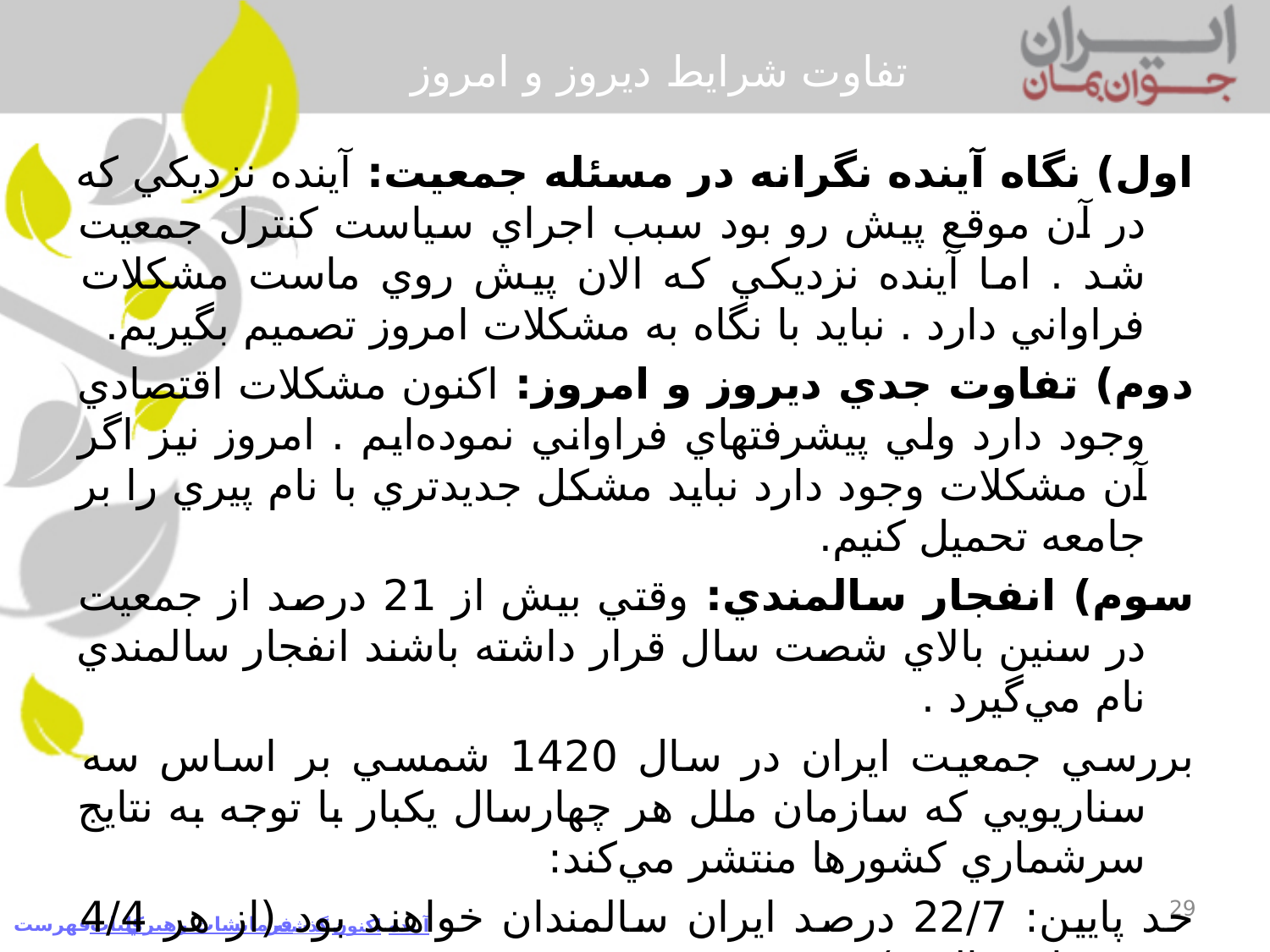

# تفاوت شرايط ديروز و امروز
اول) نگاه آينده نگرانه در مسئله جمعيت: آينده نزديكي كه در آن موقع پيش رو بود سبب اجراي سياست كنترل جمعيت شد . اما آينده نزديكي كه الان پيش روي ماست مشكلات فراواني دارد . نبايد با نگاه به مشكلات امروز تصميم بگيريم.
دوم) تفاوت جدي ديروز و امروز: اكنون مشكلات اقتصادي وجود دارد ولي پيشرفتهاي فراواني نموده‌ايم . امروز نيز اگر آن مشكلات وجود دارد نبايد مشكل جديدتري با نام پيري را بر جامعه تحميل كنيم.
سوم) انفجار سالمندي: وقتي بيش از 21 درصد از جمعيت در سنين بالاي شصت سال قرار داشته باشند انفجار سالمندي نام مي‌گيرد .
	بررسي جمعيت ايران در سال 1420 شمسي بر اساس سه سناريويي كه سازمان ملل هر چهارسال يكبار با توجه به نتايج سرشماري كشورها منتشر مي‌كند:
	حد پايين: 22/7 درصد ايران سالمندان خواهند بود (از هر 4/4 نفر يك سالمند)=كشور فوق سالمند
	حد متوسط: 20/6 درصد ايران سالمندان خواهند بود (از هر 4/8 نفر يك سالمند)
	حد بالا: 18/8 درصد ايران سالمندان خواهند بود ( از هر 5/3 نفر يك سالمند)
29